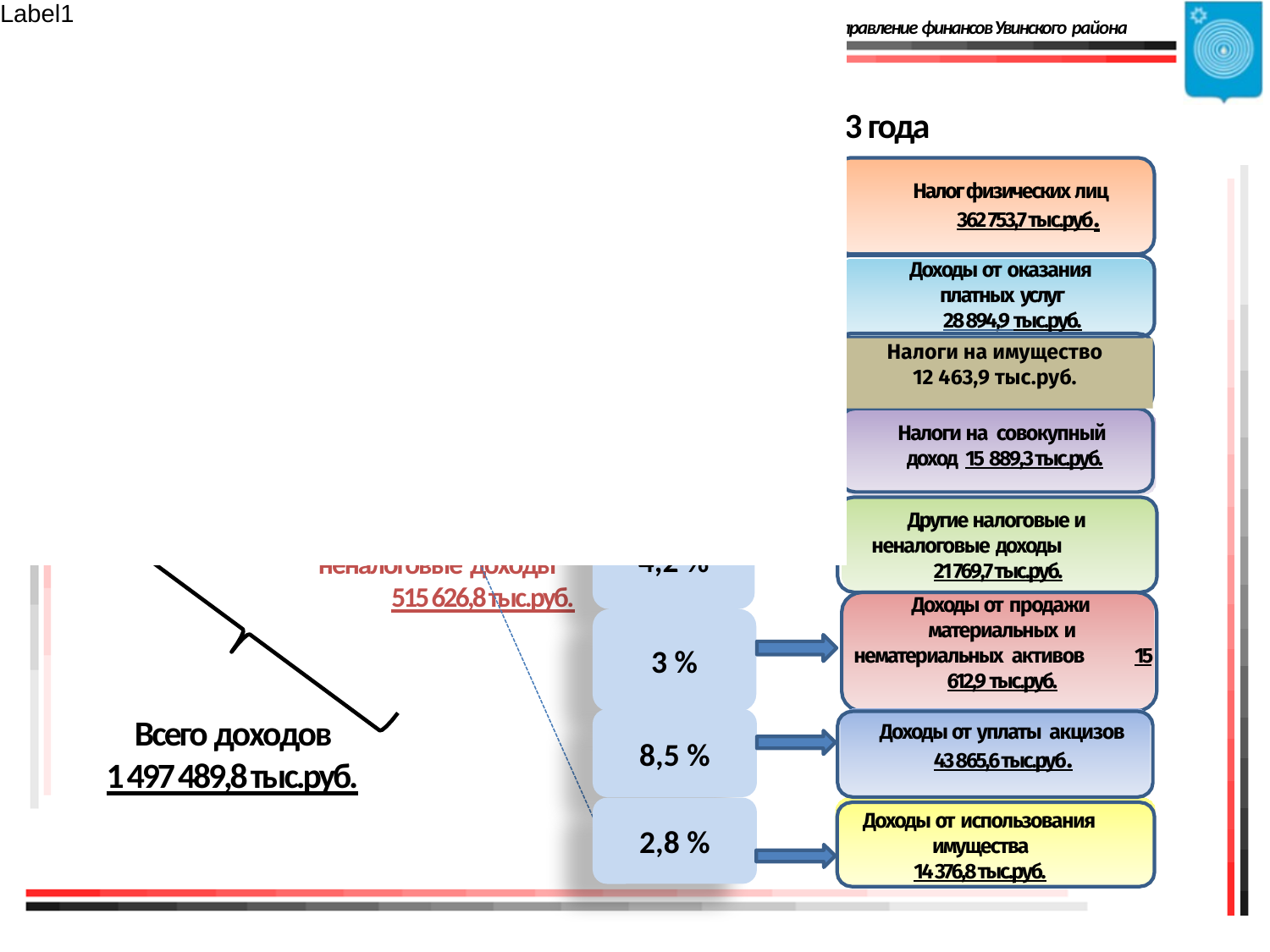

Управление финансов Увинского района

МО «Увинский район» в 3  квартале 2023 года

Налог физических лиц           362 753,7 тыс.руб.
Безвозмездные  поступления
70,4 %

Доходы от оказания  платных услуг
 	28 894,9 тыс.руб.

Налоги на  совокупный доход  15  889,3 тыс.руб.

Другие налоговые и  неналоговые доходы                   21 769,7 тыс.руб.
Доходы от продажи  материальных и
нематериальных  активов             15 612,9 тыс.руб.

Доходы от уплаты  акцизов
43 865,6 тыс.руб.

981 863 тыс.руб.

5,6 %

34,4 %
Налоги на имущество
12 463,9 тыс.руб.
2,4 %

65,6 %

3,1 %

Налоговые и  неналоговые доходы
515 626,8 тыс.руб.
4,2 %

3 %

Всего доходов        1 497 489,8 тыс.руб.
8,5 %

2,8 %

Доходы от использования  имущества
14 376,8 тыс.руб.